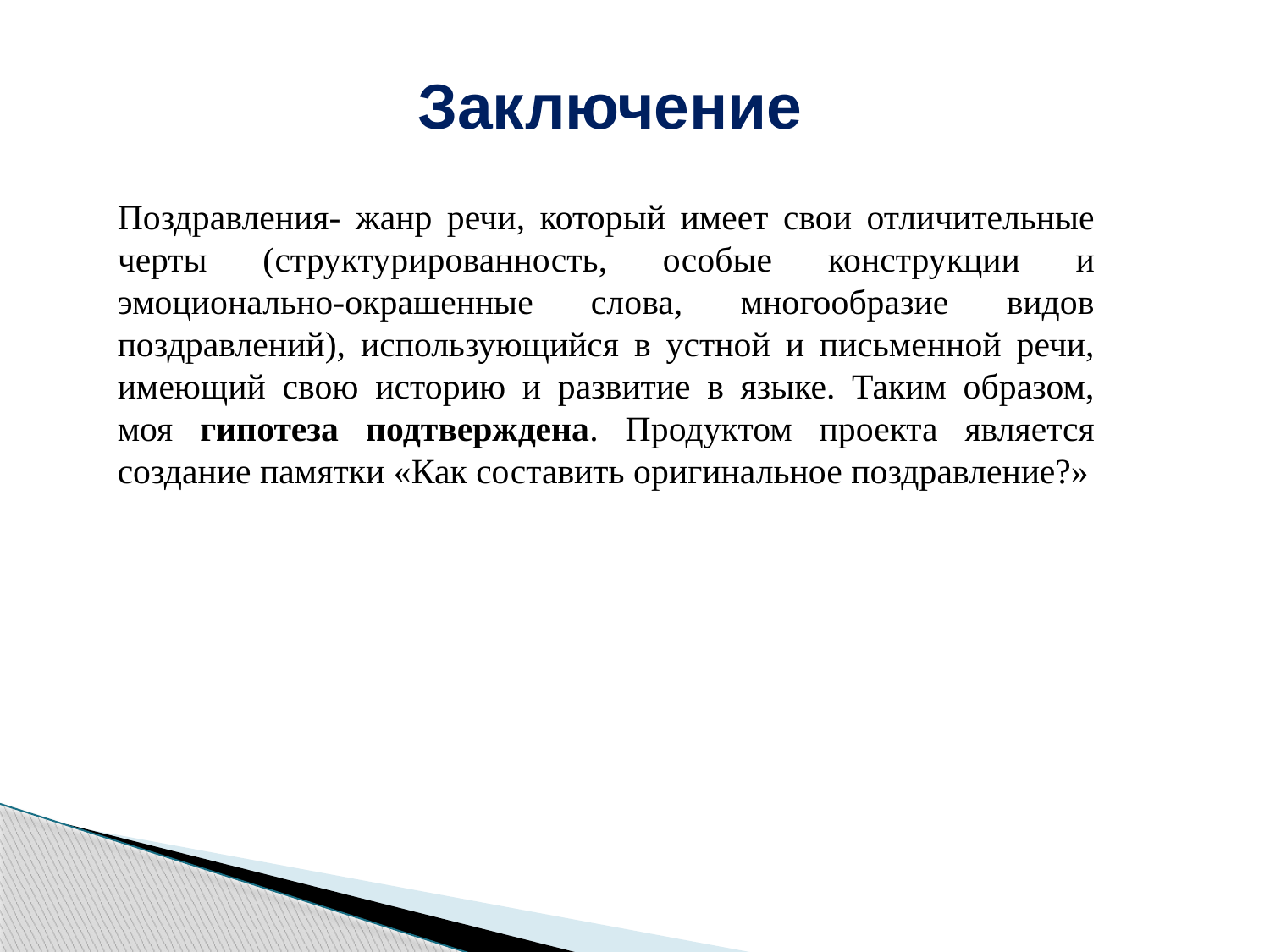

Заключение
Поздравления- жанр речи, который имеет свои отличительные черты (структурированность, особые конструкции и эмоционально-окрашенные слова, многообразие видов поздравлений), использующийся в устной и письменной речи, имеющий свою историю и развитие в языке. Таким образом, моя гипотеза подтверждена. Продуктом проекта является создание памятки «Как составить оригинальное поздравление?»